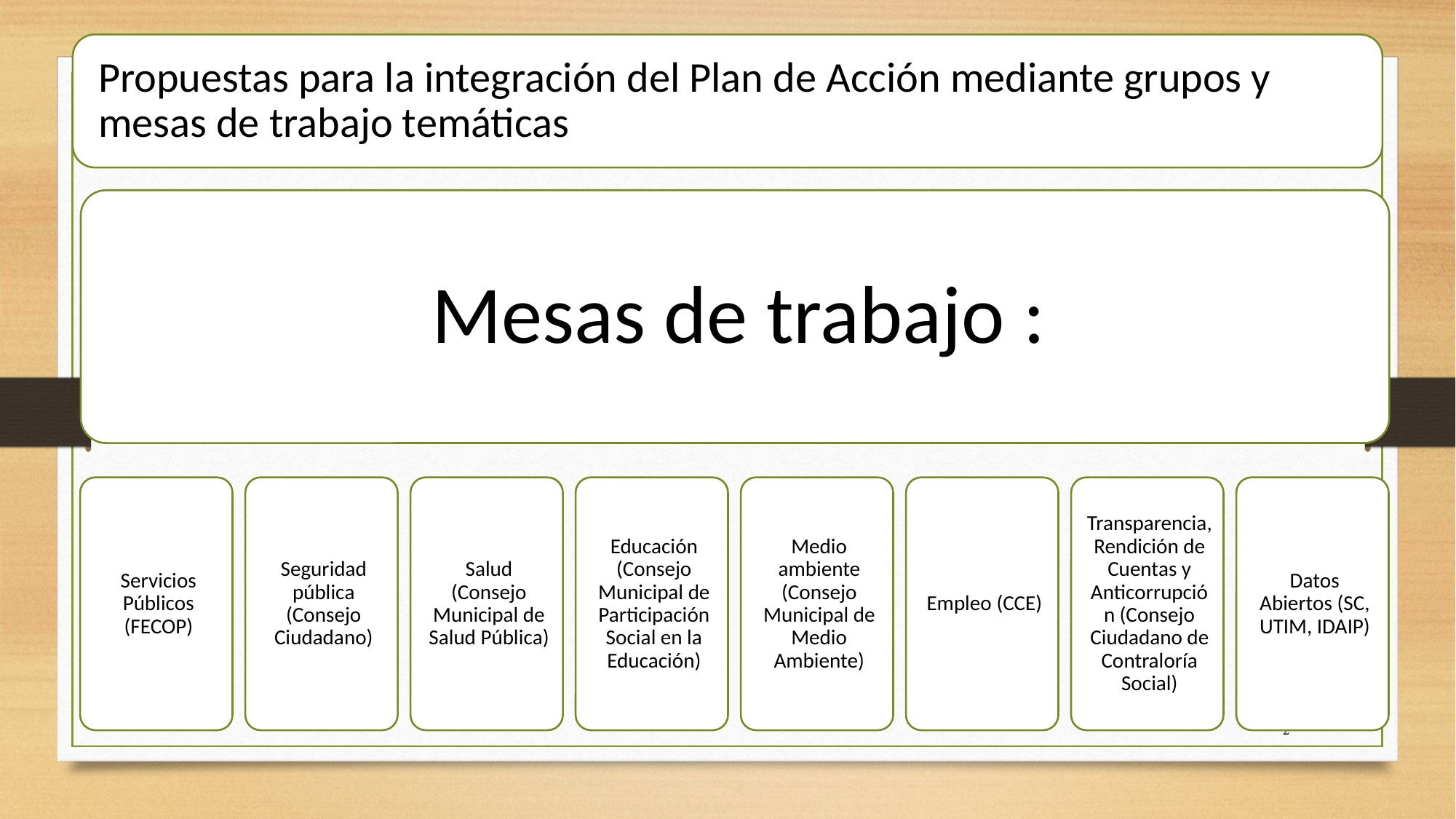

Propuestas para la integración del Plan de Acción mediante grupos y mesas de trabajo temáticas
Mesas de trabajo :
Servicios Públicos (FECOP)
Seguridad pública (Consejo Ciudadano)
Salud (Consejo Municipal de Salud Pública)
Educación (Consejo Municipal de Participación Social en la Educación)
Medio ambiente (Consejo Municipal de Medio Ambiente)
Empleo (CCE)
Transparencia, Rendición de Cuentas y Anticorrupción (Consejo Ciudadano de Contraloría Social)
Datos Abiertos (SC, UTIM, IDAIP)
2